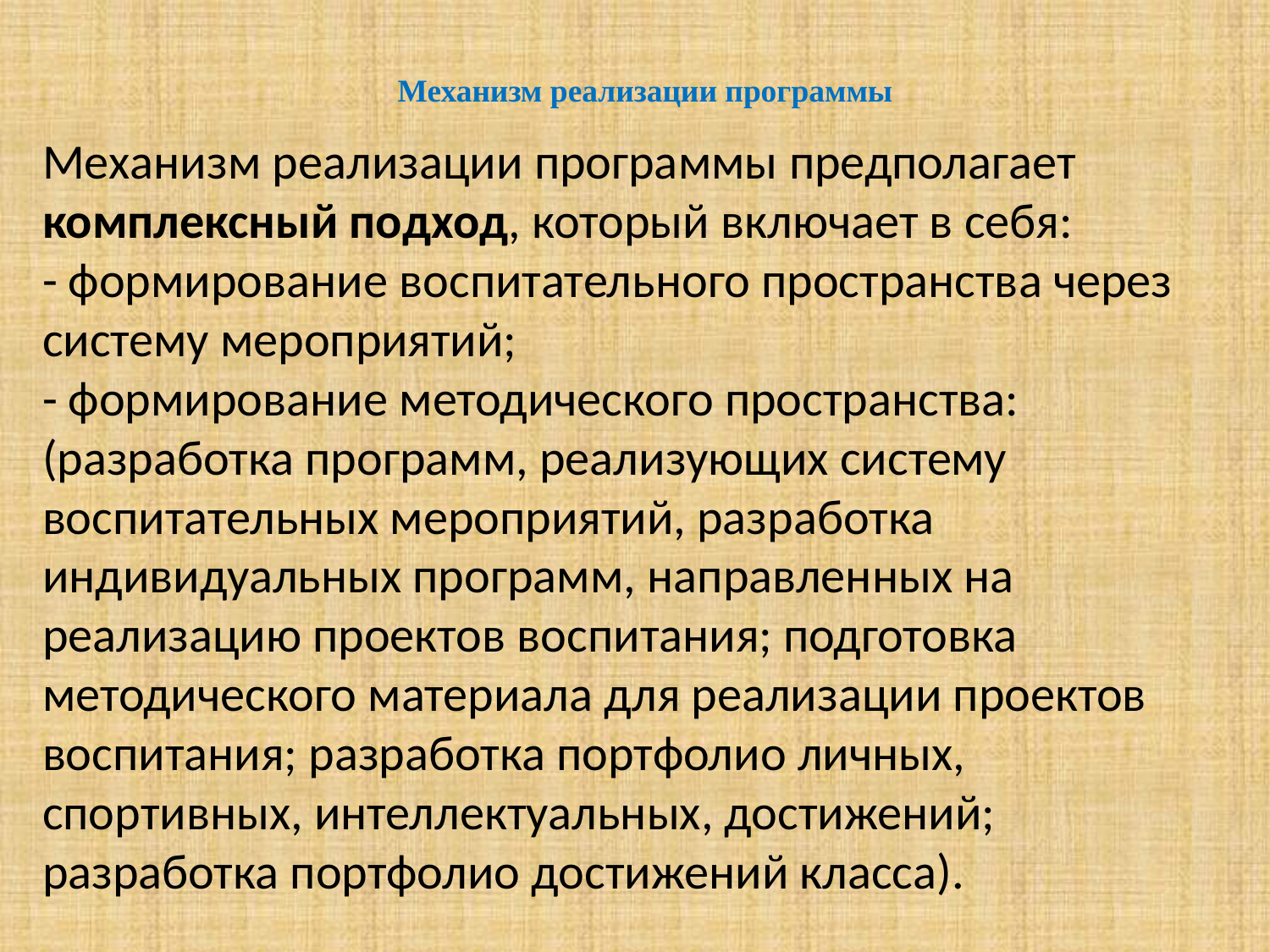

# Механизм реализации программы
Механизм реализации программы предполагает комплексный подход, который включает в себя:
- формирование воспитательного пространства через систему мероприятий;
- формирование методического пространства:
(разработка программ, реализующих систему воспитательных мероприятий, разработка индивидуальных программ, направленных на реализацию проектов воспитания; подготовка методического материала для реализации проектов воспитания; разработка портфолио личных, спортивных, интеллектуальных, достижений; разработка портфолио достижений класса).